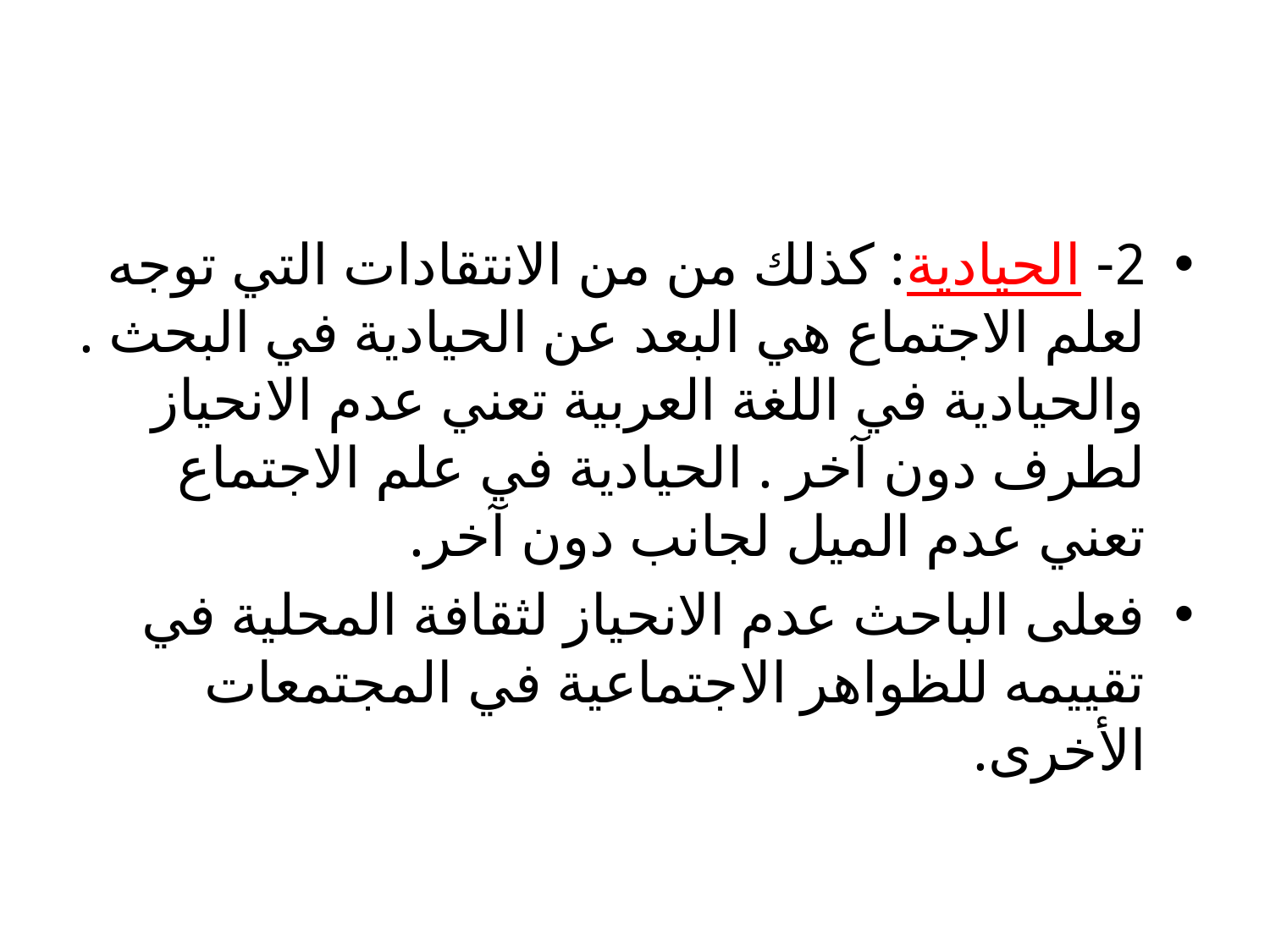

#
2- الحيادية: كذلك من من الانتقادات التي توجه لعلم الاجتماع هي البعد عن الحيادية في البحث . والحيادية في اللغة العربية تعني عدم الانحياز لطرف دون آخر . الحيادية في علم الاجتماع تعني عدم الميل لجانب دون آخر.
فعلى الباحث عدم الانحياز لثقافة المحلية في تقييمه للظواهر الاجتماعية في المجتمعات الأخرى.